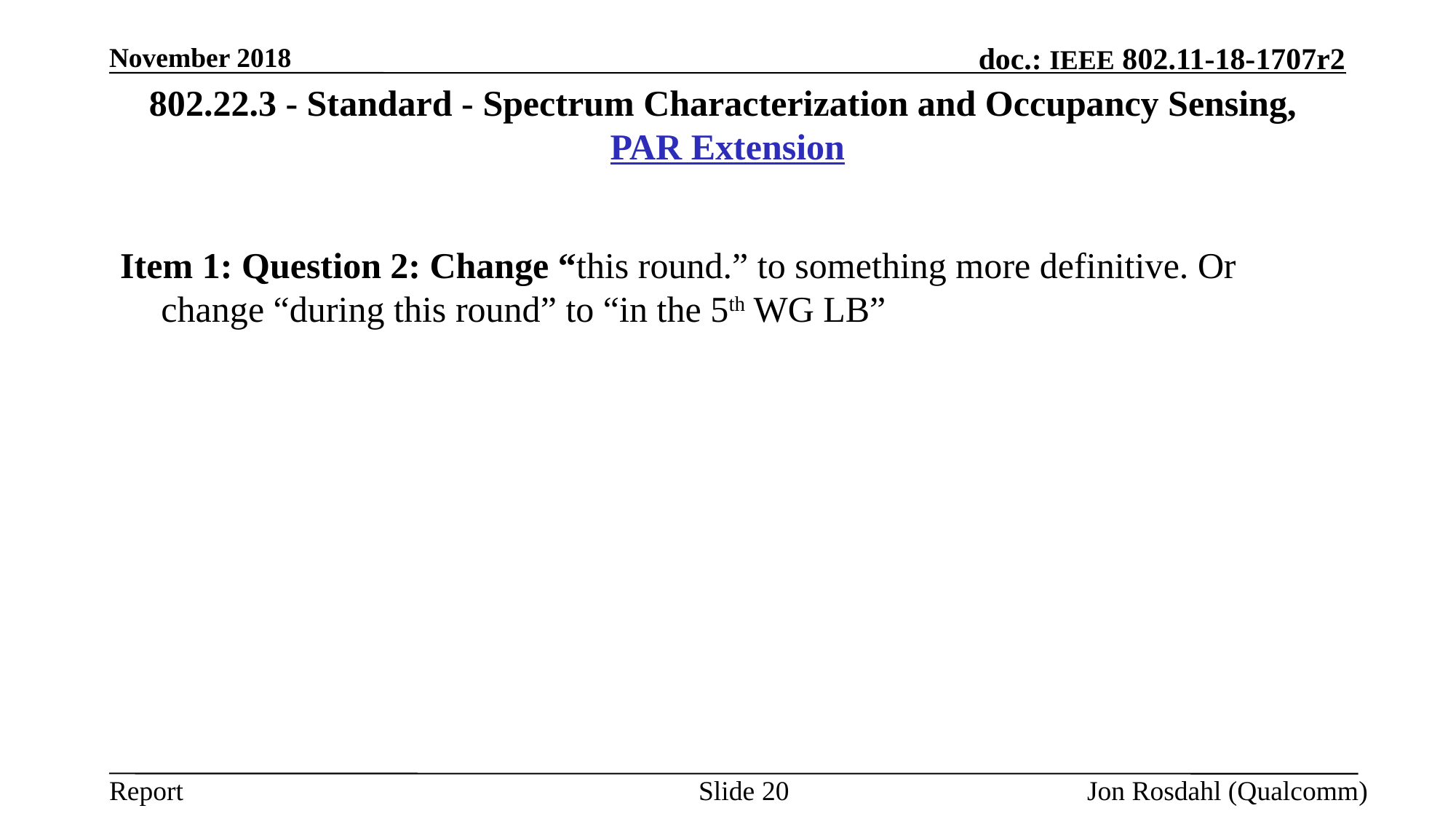

November 2018
# 802.22.3 - Standard - Spectrum Characterization and Occupancy Sensing, PAR Extension
Item 1: Question 2: Change “this round.” to something more definitive. Or change “during this round” to “in the 5th WG LB”

Slide 20
Jon Rosdahl (Qualcomm)